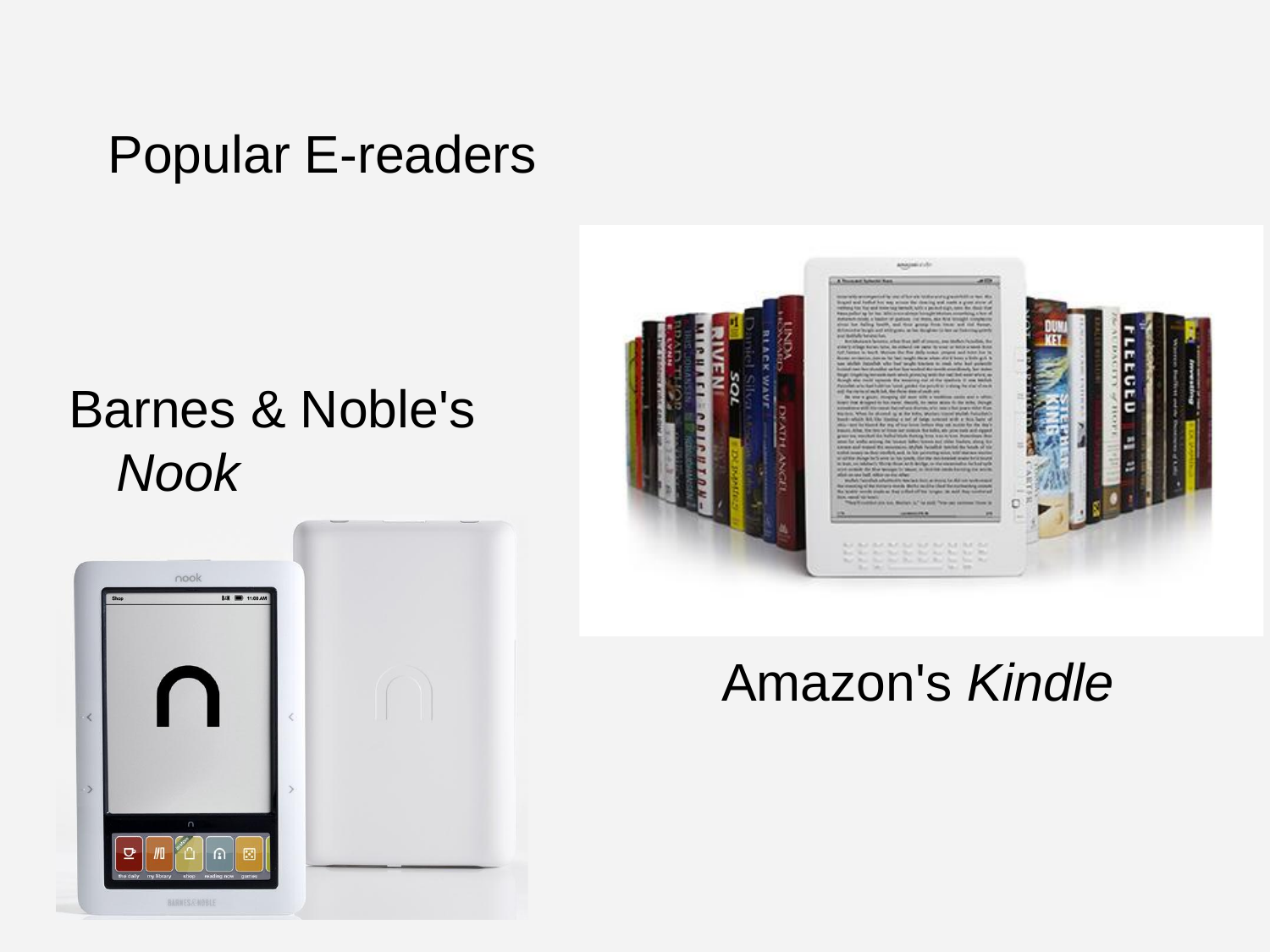

# Popular E-readers

Barnes & Noble's Nook

Amazon's Kindle